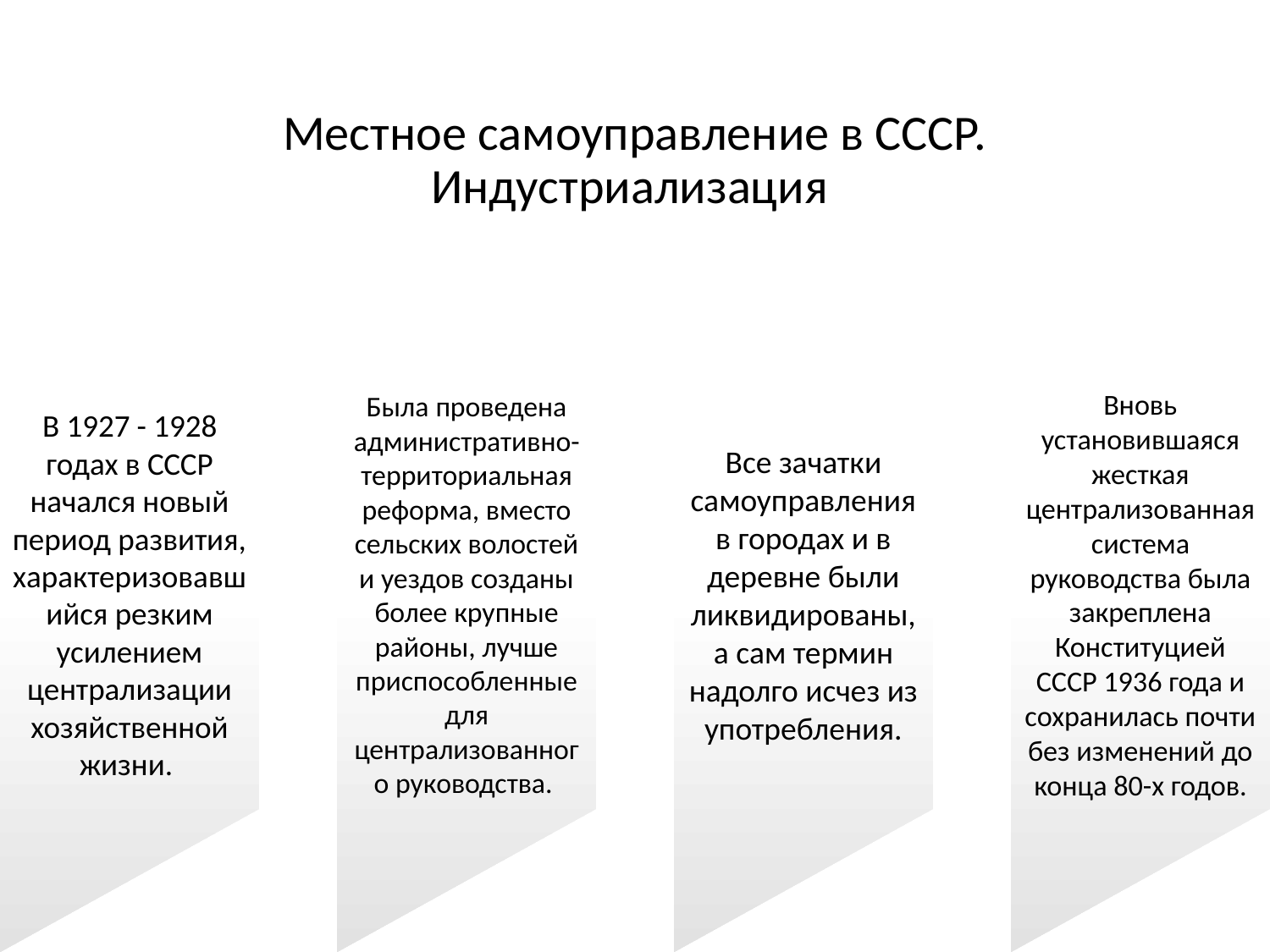

# Местное самоуправление в СССР. Индустриализация
В 1927 - 1928 годах в СССР начался новый период развития, характеризовавшийся резким усилением централизации хозяйственной жизни.
Была проведена административно-территориальная реформа, вместо сельских волостей и уездов созданы более крупные районы, лучше приспособленные для централизованного руководства.
Все зачатки самоуправления в городах и в деревне были ликвидированы, а ϲам термин надолго исчез из употребления.
Вновь установившаяся жесткая централизованная система руководства была закреплена Конституцией СССР 1936 года и сохранилась почти без изменений до конца 80-х годов.